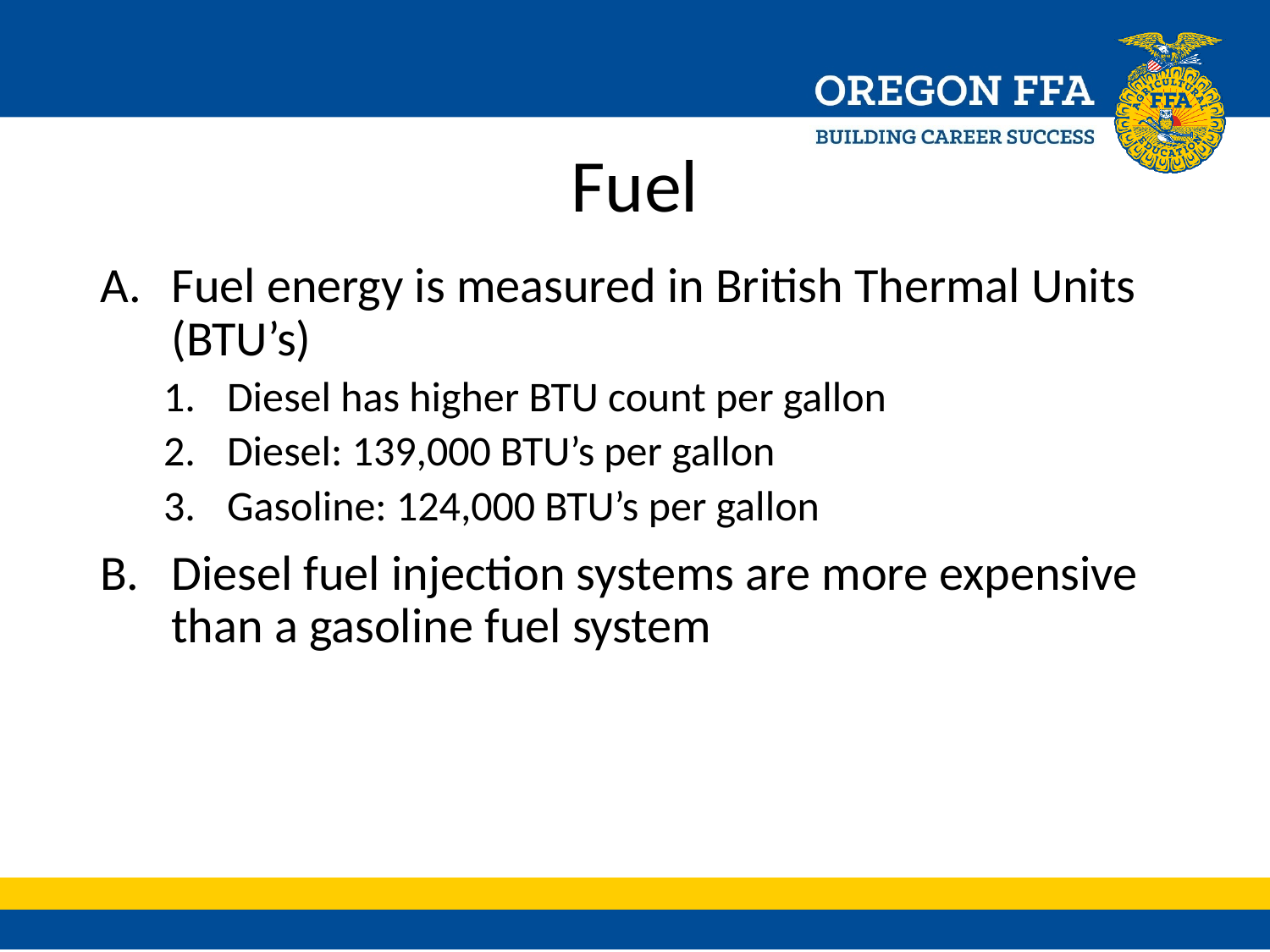

# Fuel
Fuel energy is measured in British Thermal Units (BTU’s)
Diesel has higher BTU count per gallon
Diesel: 139,000 BTU’s per gallon
Gasoline: 124,000 BTU’s per gallon
Diesel fuel injection systems are more expensive than a gasoline fuel system